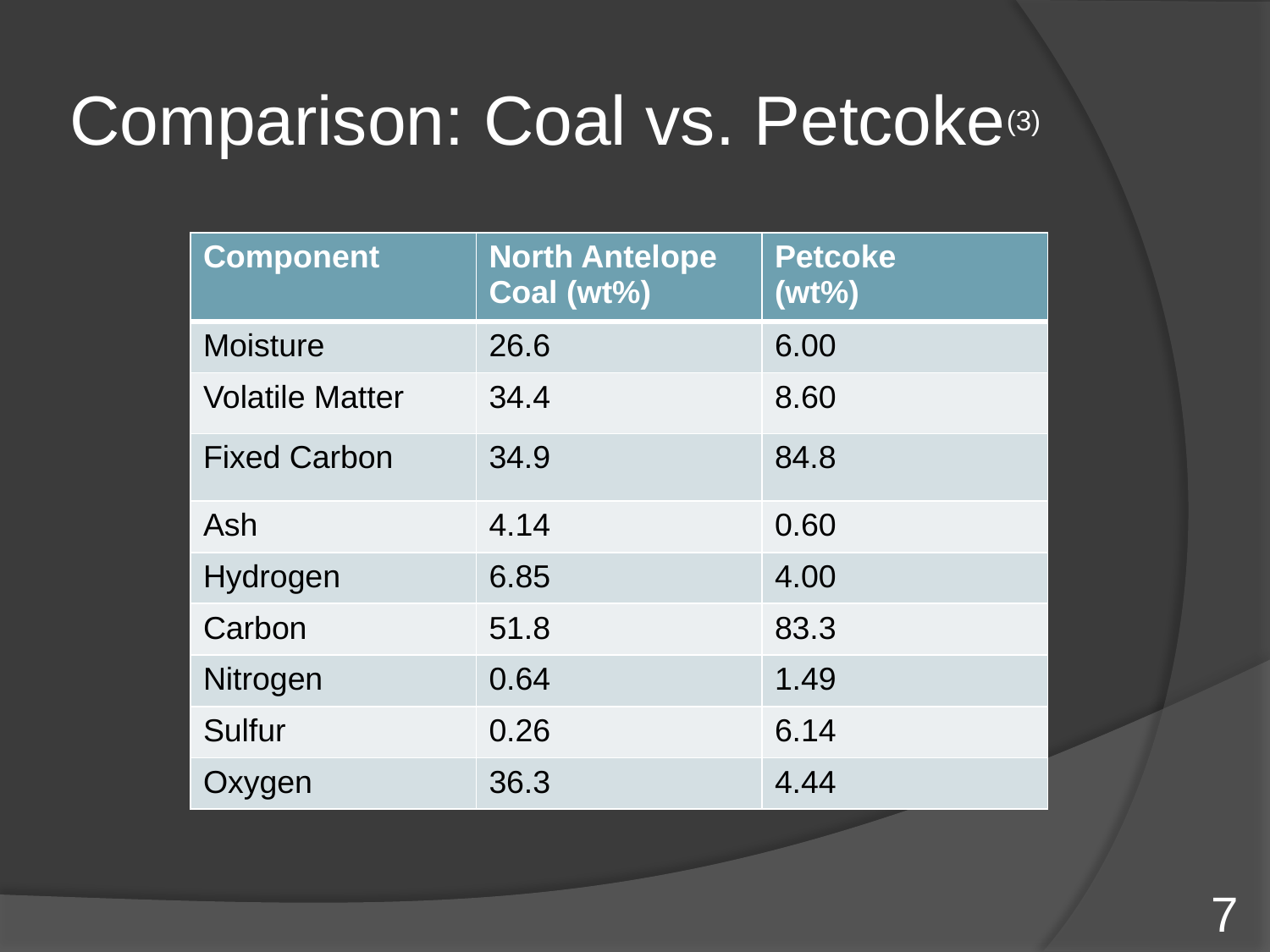

# Comparison: Coal vs. Petcoke(3)
| Component | North Antelope Coal (wt%) | Petcoke (wt%) |
| --- | --- | --- |
| Moisture | 26.6 | 6.00 |
| Volatile Matter | 34.4 | 8.60 |
| Fixed Carbon | 34.9 | 84.8 |
| Ash | 4.14 | 0.60 |
| Hydrogen | 6.85 | 4.00 |
| Carbon | 51.8 | 83.3 |
| Nitrogen | 0.64 | 1.49 |
| Sulfur | 0.26 | 6.14 |
| Oxygen | 36.3 | 4.44 |
7